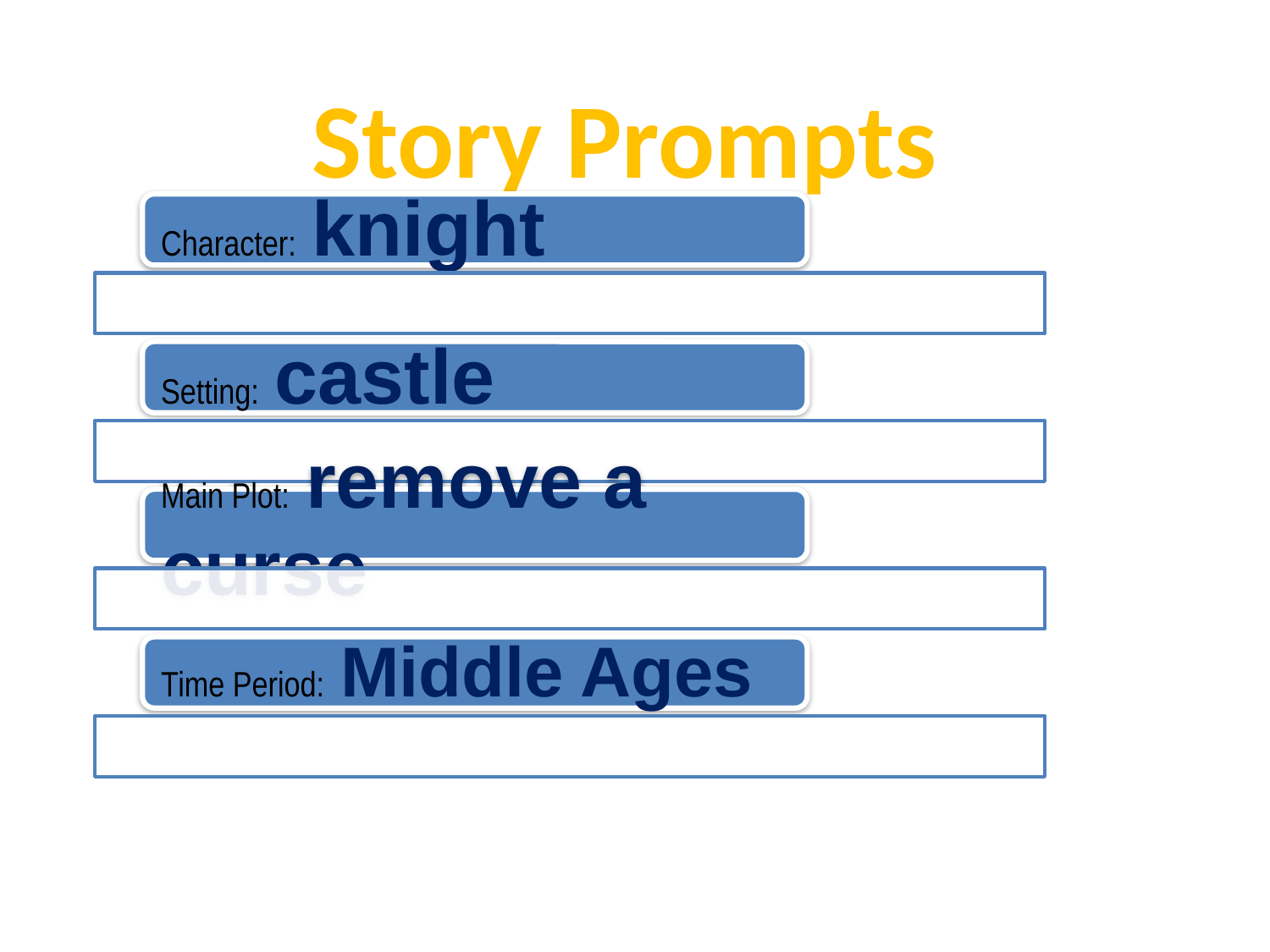

# Story Prompts
Character:  knight
Main Plot:  remove a curse
Time Period:  Middle Ages